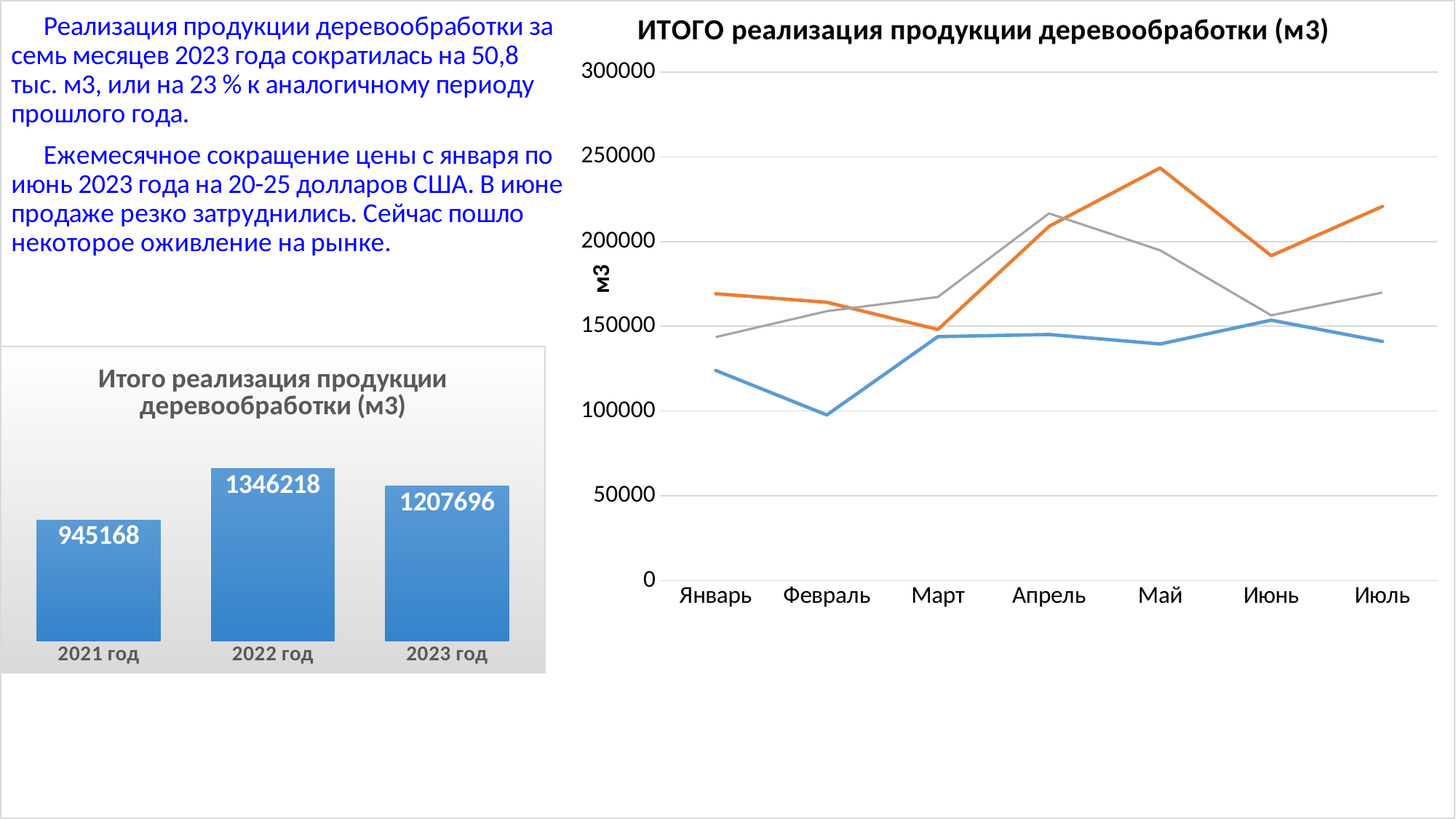

### Chart: ИТОГО реализация продукции деревообработки (м3)

| Category | Итого продукция деревообработки (м3) 2021 год. | Итого продукция деревообработки (м3) 2022 год. | Итого продукция деревообработки (м3) 2023 год. |
|---|---|---|---|
| Январь | 124004.87 | 169216.514 | 143657.0 |
| Февраль | 97728.981 | 164169.91400000002 | 158930.0 |
| Март | 143933.133 | 148128.32799999998 | 167310.0 |
| Апрель | 145180.0 | 208978.0 | 216577.0 |
| Май | 139602.0 | 243390.0 | 194848.0 |
| Июнь | 153611.0 | 191650.0 | 156486.0 |
| Июль | 141108.0 | 220685.0 | 169888.0 |
#

### Chart: Итого реализация продукции деревообработки (м3)

| Category |  |
|---|---|
| 2021 год | 945167.9839999999 |
| 2022 год | 1346217.756 |
| 2023 год | 1207696.0 |